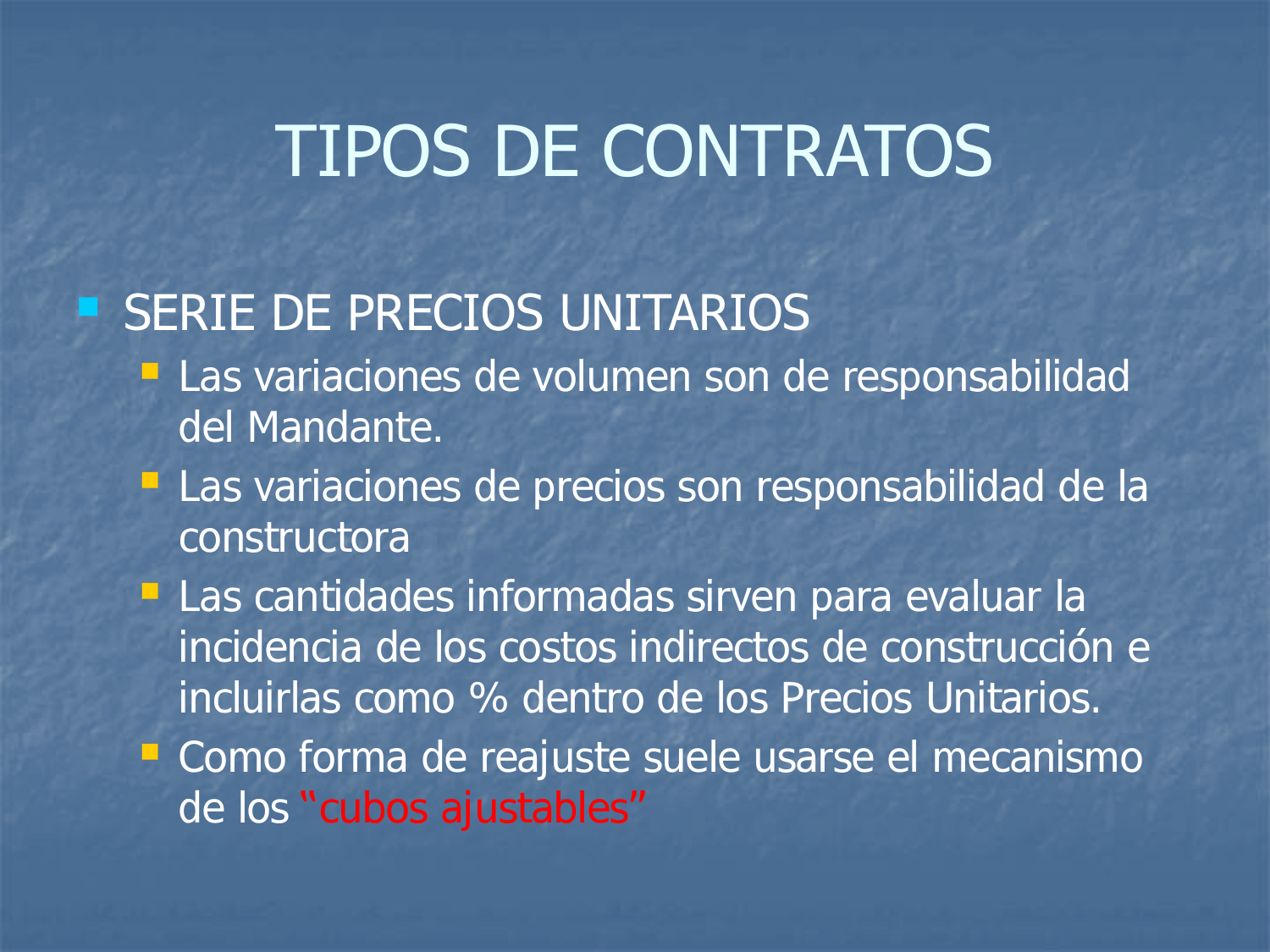

# TIPOS DE CONTRATOS
SERIE DE PRECIOS UNITARIOS
Las variaciones de volumen son de responsabilidad del Mandante.
Las variaciones de precios son responsabilidad de la constructora
Las cantidades informadas sirven para evaluar la incidencia de los costos indirectos de construcción e incluirlas como % dentro de los Precios Unitarios.
Como forma de reajuste suele usarse el mecanismo de los “cubos ajustables”